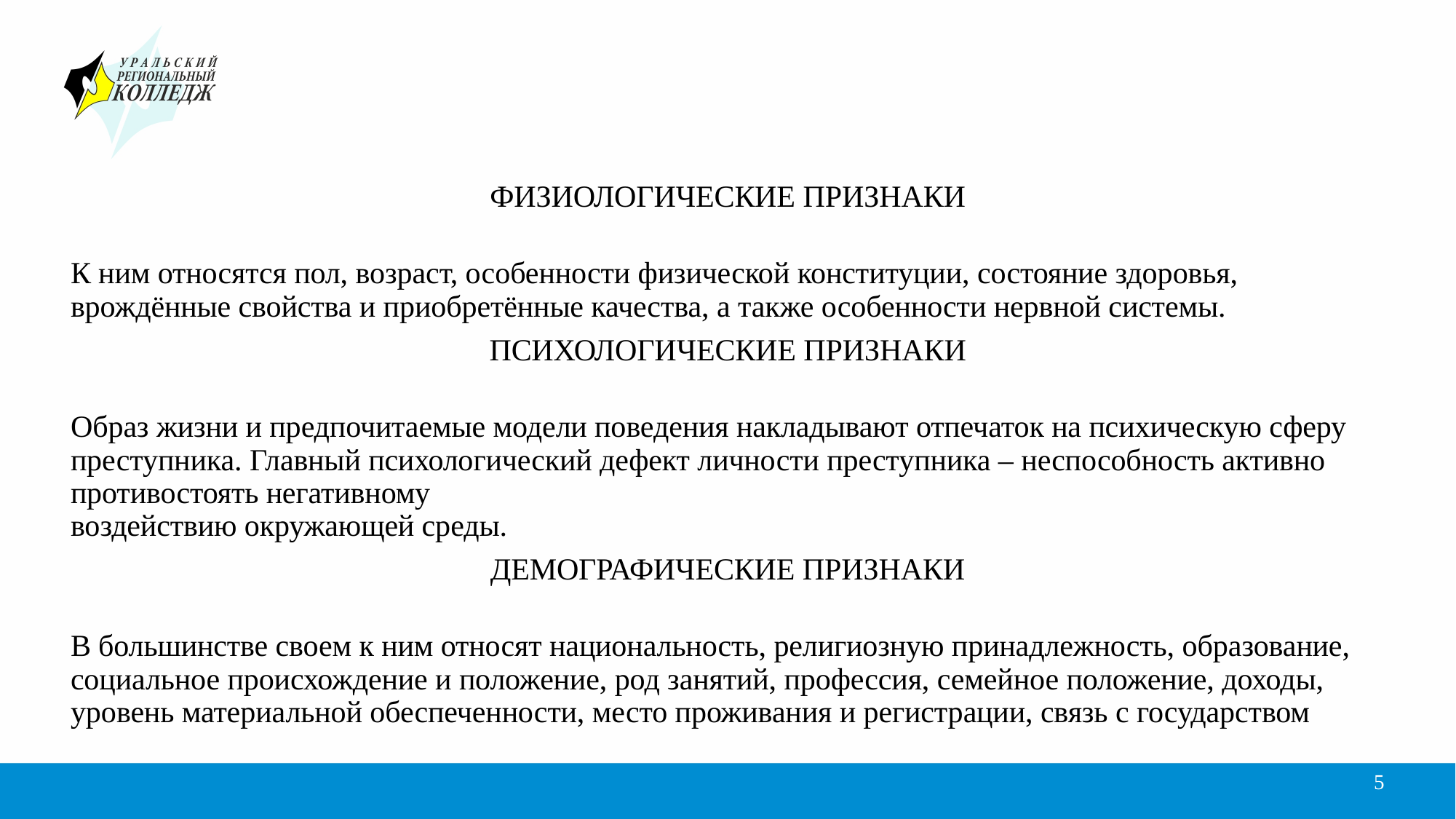

#
ФИЗИОЛОГИЧЕСКИЕ ПРИЗНАКИ
К ним относятся пол, возраст, особенности физической конституции, состояние здоровья, врождённые свойства и приобретённые качества, а также особенности нервной системы.
ПСИХОЛОГИЧЕСКИЕ ПРИЗНАКИ
Образ жизни и предпочитаемые модели поведения накладывают отпечаток на психическую сферу преступника. Главный психологический дефект личности преступника – неспособность активно противостоять негативному
воздействию окружающей среды.
ДЕМОГРАФИЧЕСКИЕ ПРИЗНАКИ
В большинстве своем к ним относят национальность, религиозную принадлежность, образование, социальное происхождение и положение, род занятий, профессия, семейное положение, доходы, уровень материальной обеспеченности, место проживания и регистрации, связь с государством
5